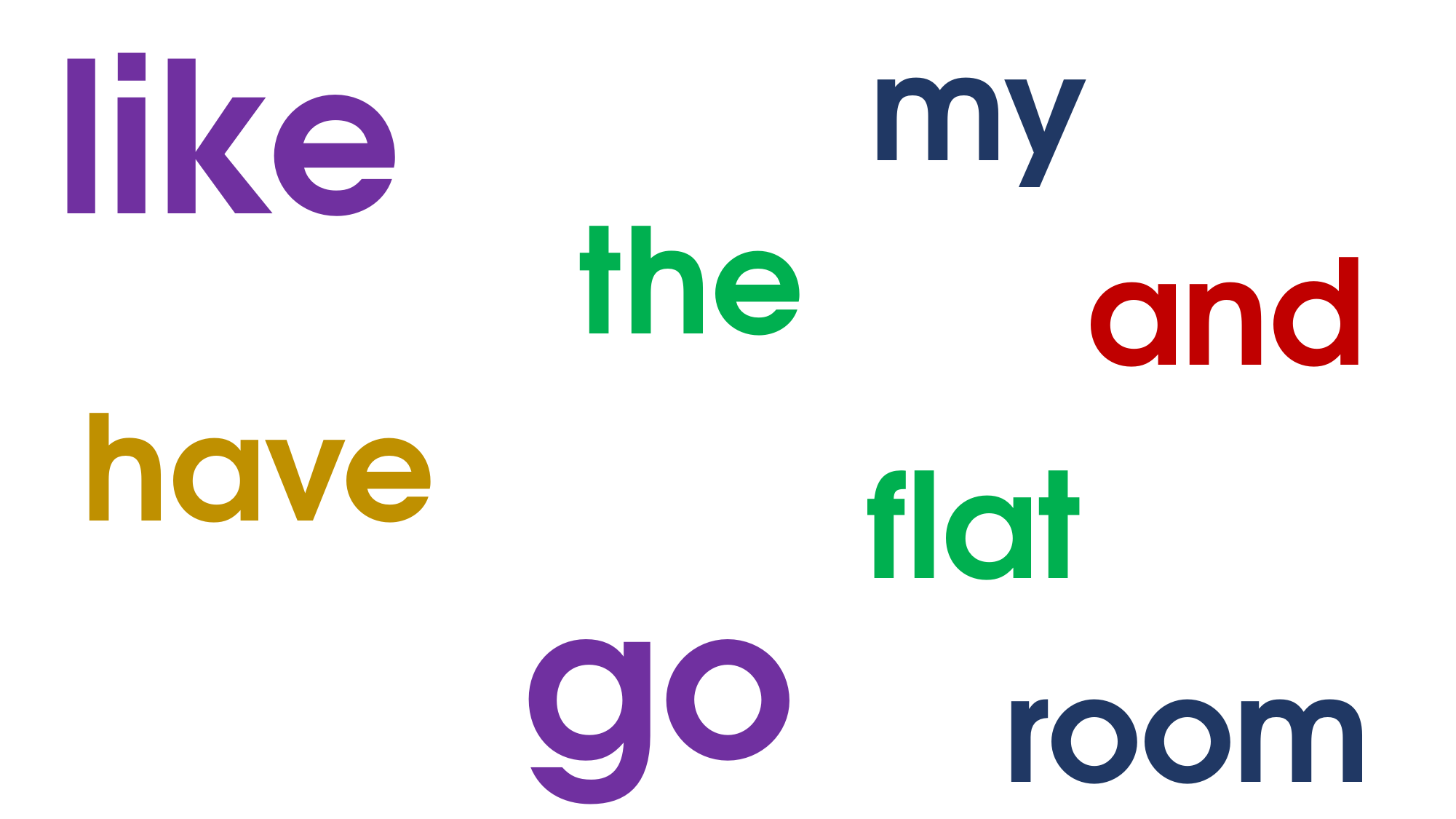

like
my
the
and
have
flat
go
room